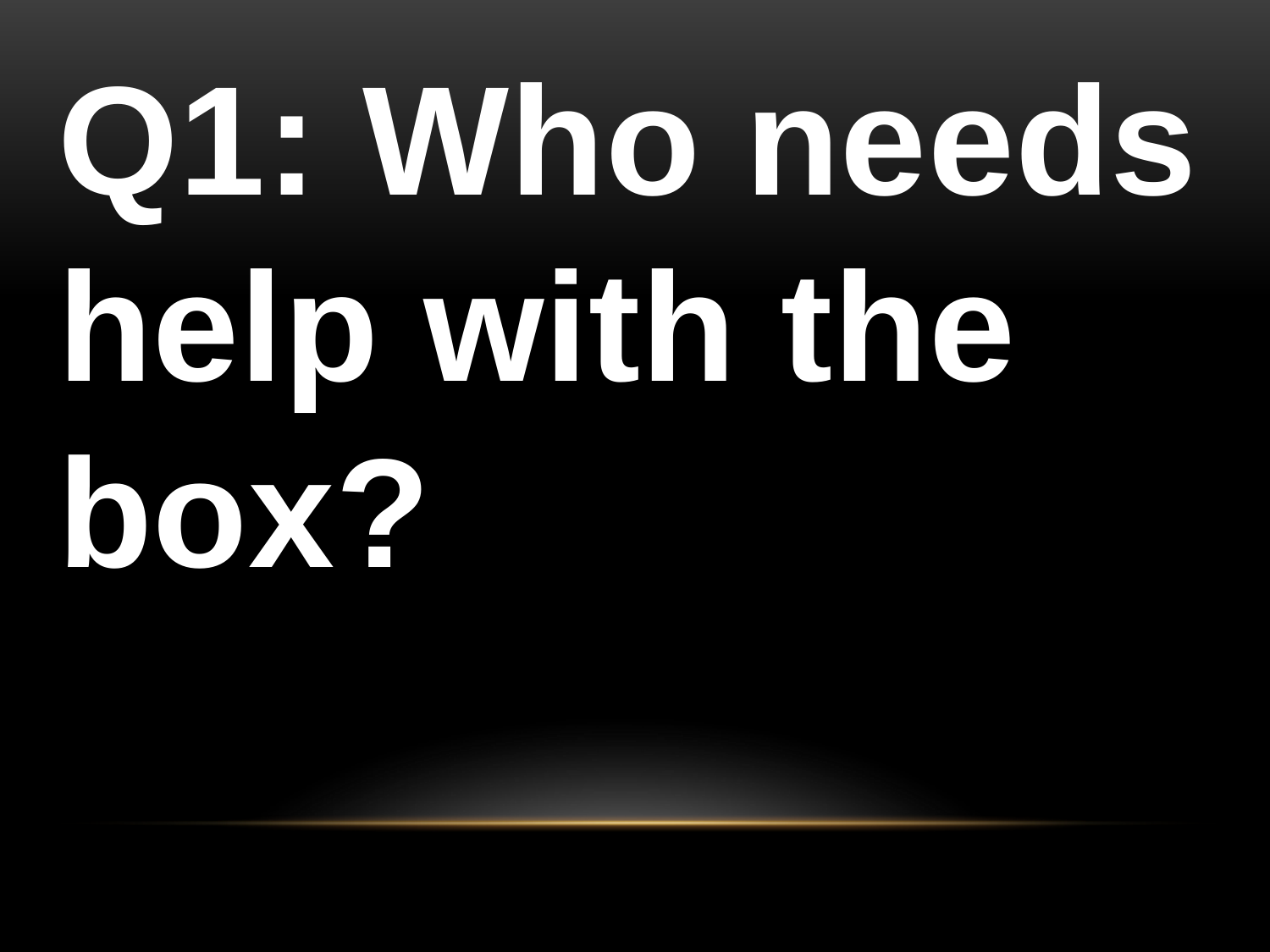

# Q1: Who needs help with the box?